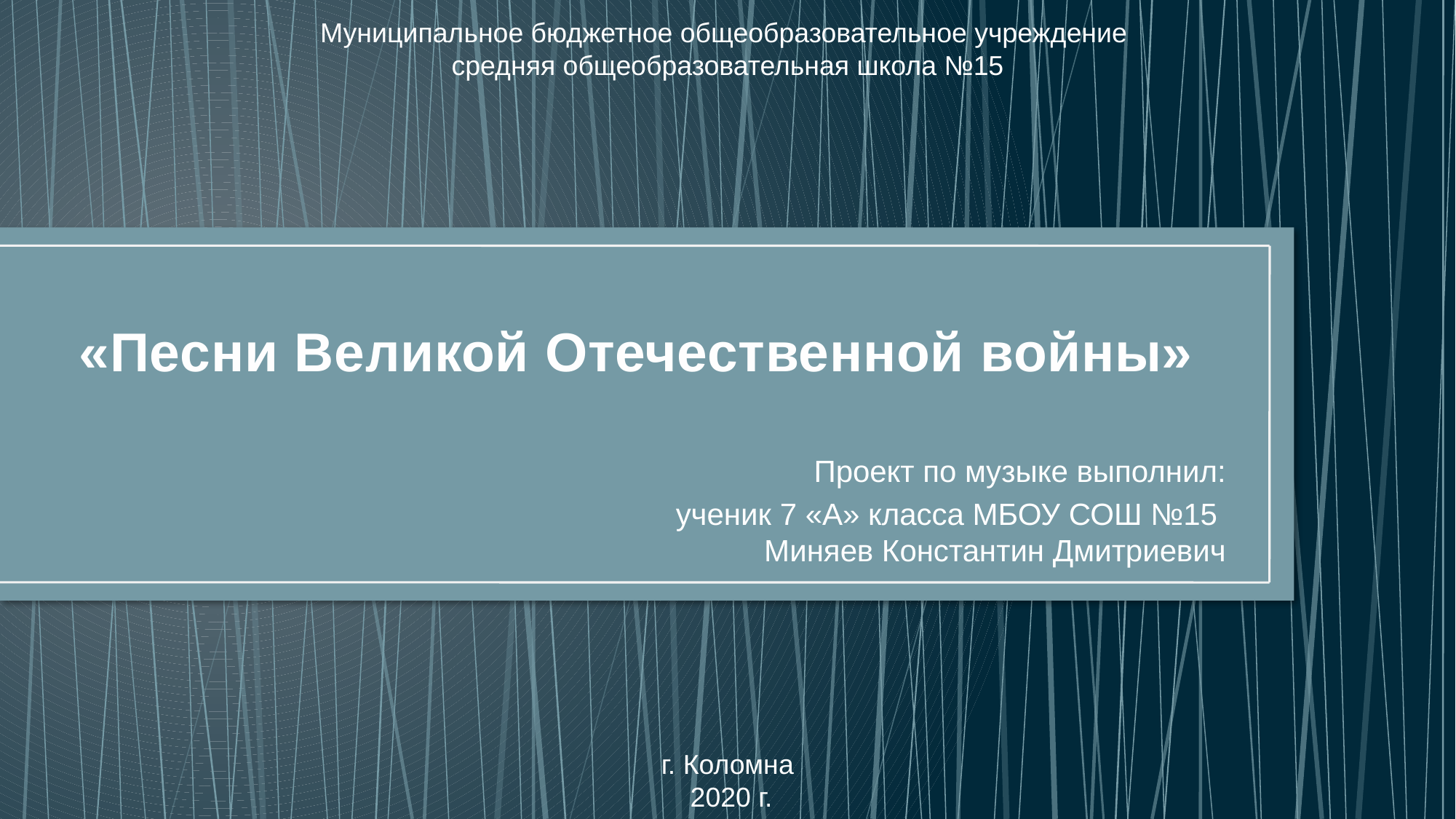

Муниципальное бюджетное общеобразовательное учреждение
средняя общеобразовательная школа №15
# «Песни Великой Отечественной войны»
Проект по музыке выполнил:
ученик 7 «А» класса МБОУ СОШ №15
Миняев Константин Дмитриевич
г. Коломна
 2020 г.